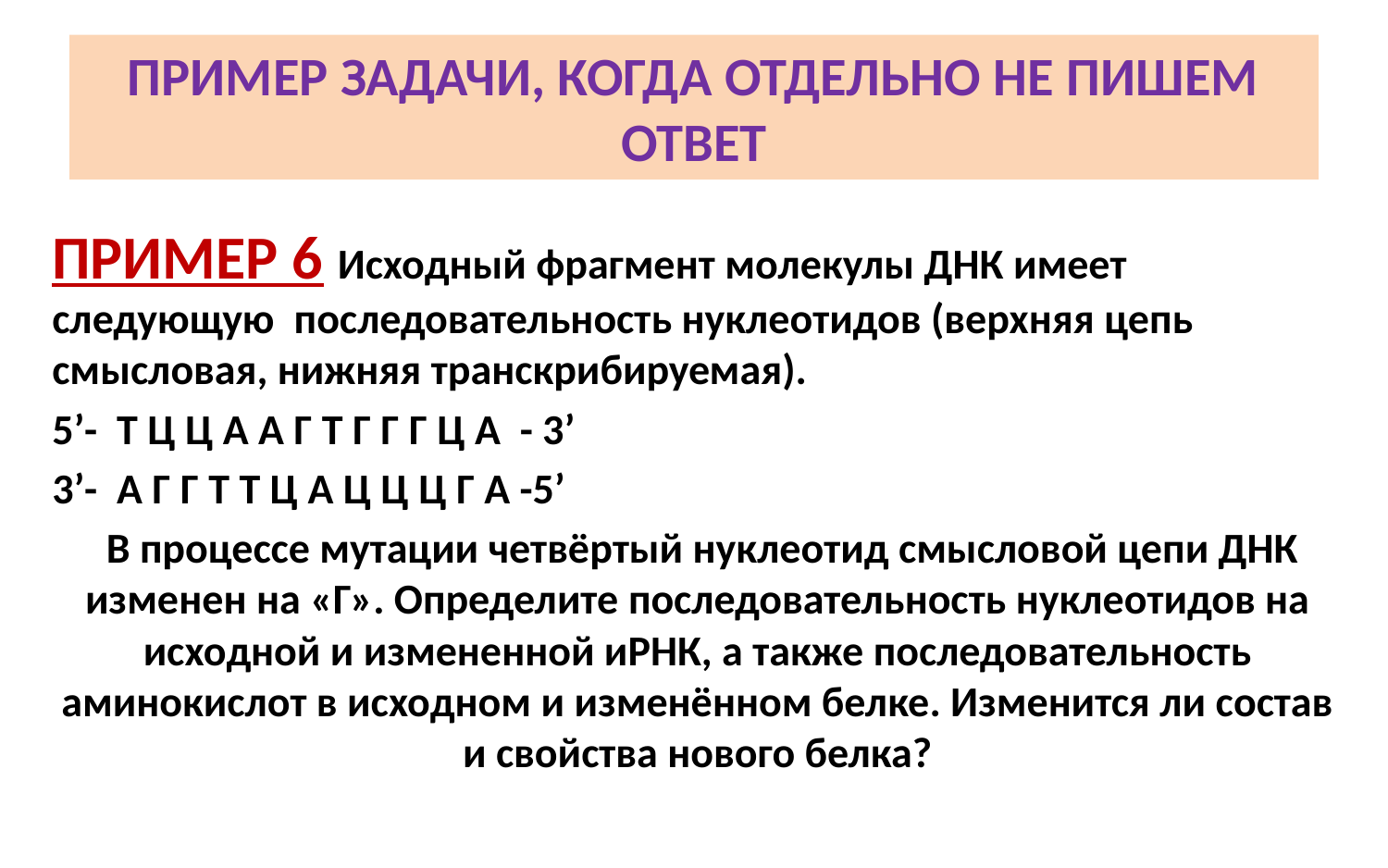

# ПРИМЕР ЗАДАЧИ, КОГДА ОТДЕЛЬНО НЕ ПИШЕМ ОТВЕТ
ПРИМЕР 6 Исходный фрагмент молекулы ДНК имеет следующую  последовательность нуклеотидов (верхняя цепь смысловая, нижняя транскрибируемая).
5’-  Т Ц Ц А А Г Т Г Г Г Ц А  - 3’
3’-  А Г Г Т Т Ц А Ц Ц Ц Г А -5’
 В процессе мутации четвёртый нуклеотид смысловой цепи ДНК изменен на «Г». Определите последовательность нуклеотидов на исходной и измененной иРНК, а также последовательность аминокислот в исходном и изменённом белке. Изменится ли состав и свойства нового белка?